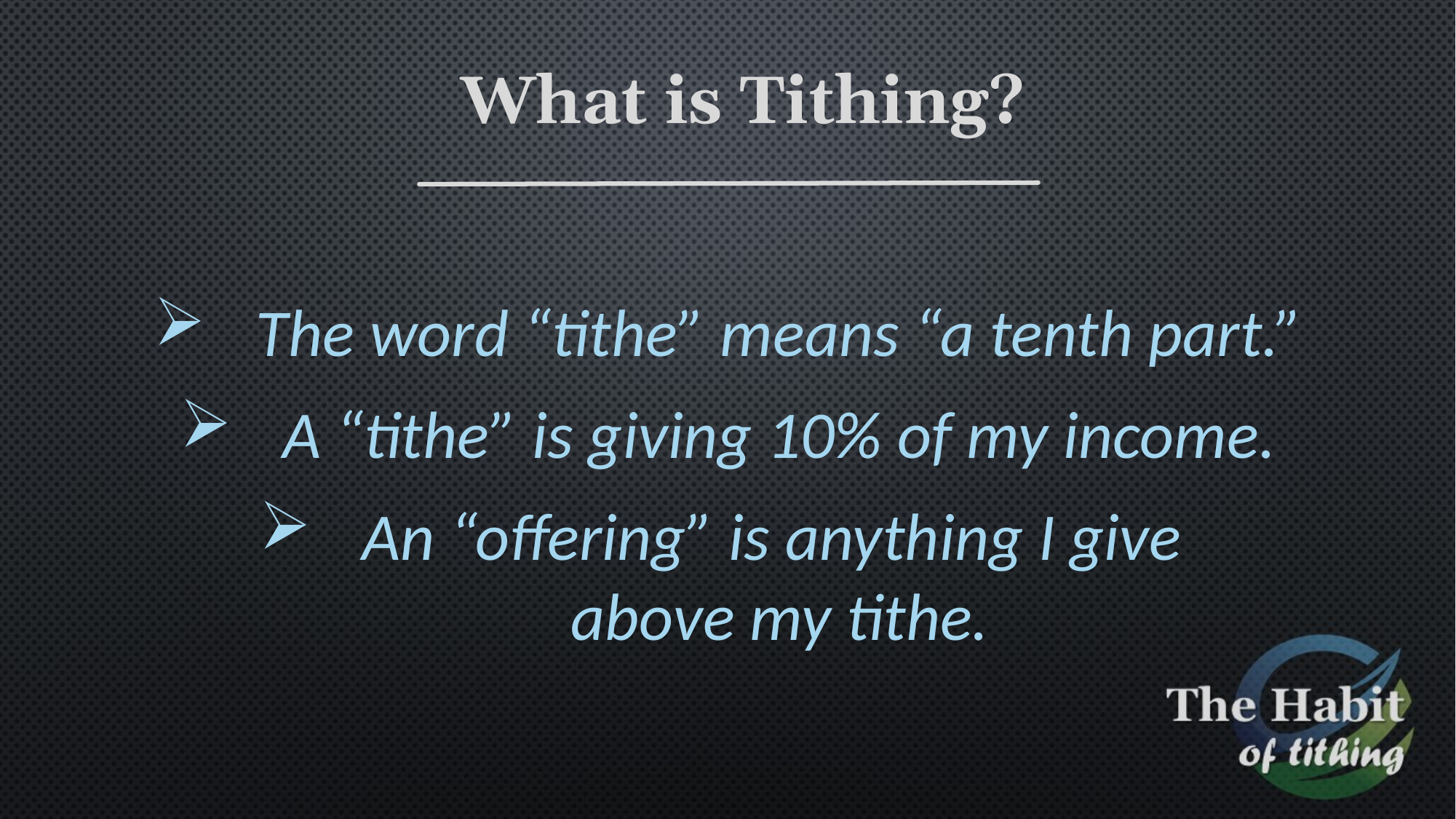

What is Tithing?
The word “tithe” means “a tenth part.”

A “tithe” is giving 10% of my income.

An “offering” is anything I give
above my tithe.